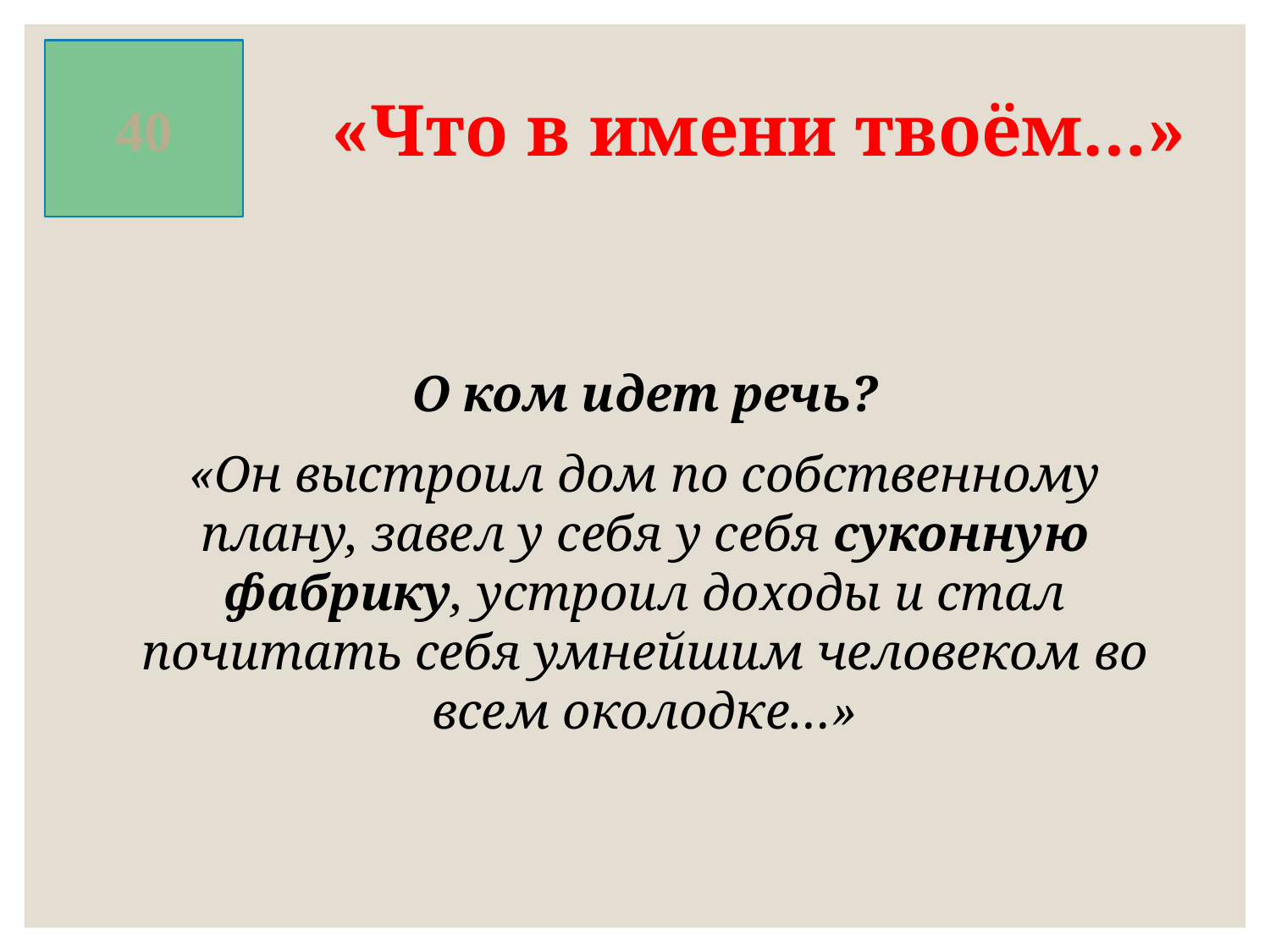

40
«Что в имени твоём…»
О ком идет речь?

«Он выстроил дом по собственному плану, завел у себя у себя суконную фабрику, устроил доходы и стал почитать себя умнейшим человеком во всем околодке…»